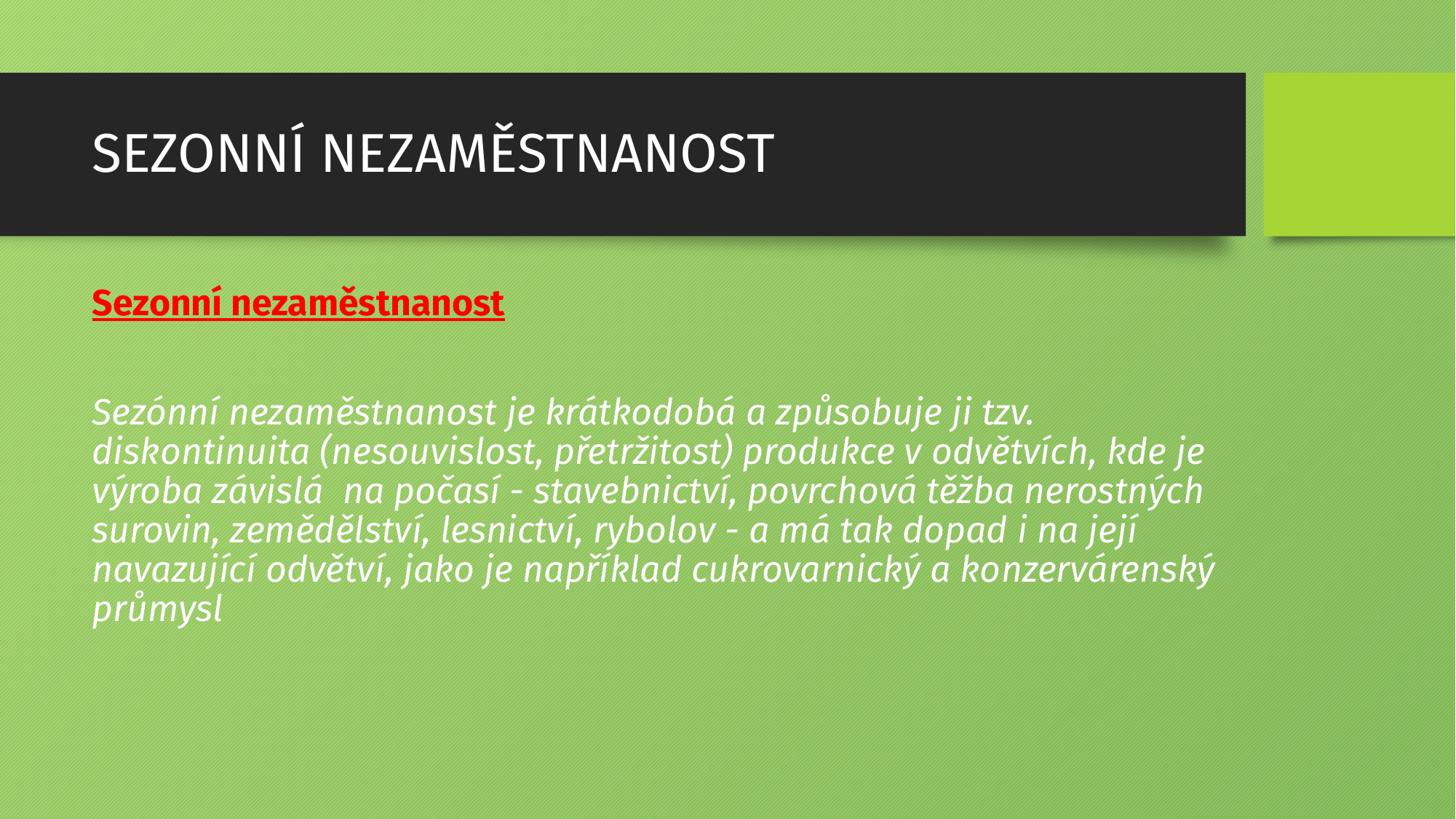

# SEZONNÍ NEZAMĚSTNANOST
Sezonní nezaměstnanost

Sezónní nezaměstnanost je krátkodobá a způsobuje ji tzv. diskontinuita (nesouvislost, přetržitost) produkce v odvětvích, kde je výroba závislá  na počasí - stavebnictví, povrchová těžba nerostných surovin, zemědělství, lesnictví, rybolov - a má tak dopad i na její navazující odvětví, jako je například cukrovarnický a konzervárenský průmysl